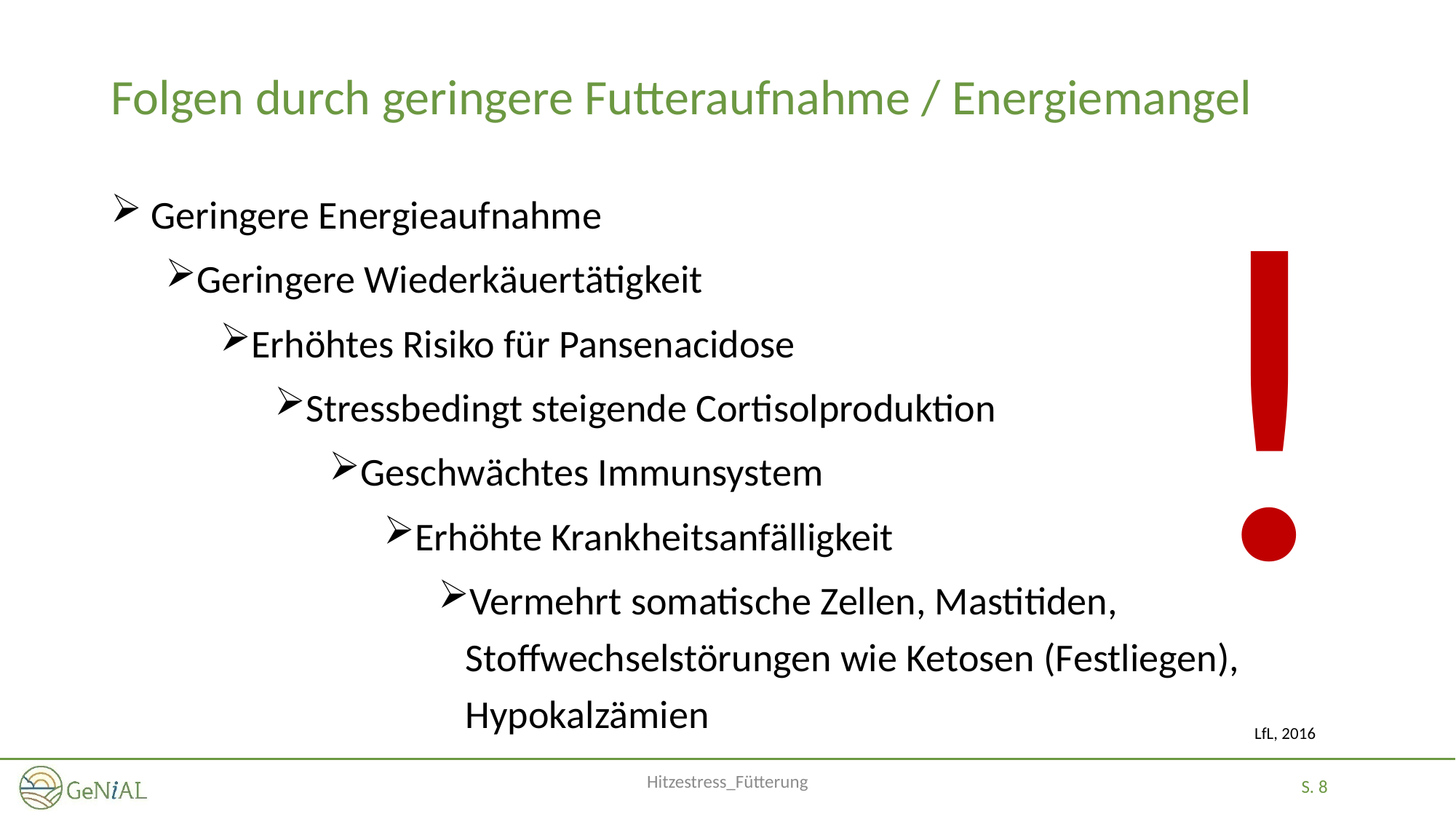

# Folgen durch geringere Futteraufnahme / Energiemangel
!
 Geringere Energieaufnahme
Geringere Wiederkäuertätigkeit
Erhöhtes Risiko für Pansenacidose
Stressbedingt steigende Cortisolproduktion
Geschwächtes Immunsystem
Erhöhte Krankheitsanfälligkeit
Vermehrt somatische Zellen, Mastitiden, Stoffwechselstörungen wie Ketosen (Festliegen), Hypokalzämien

LfL, 2016
Hitzestress_Fütterung